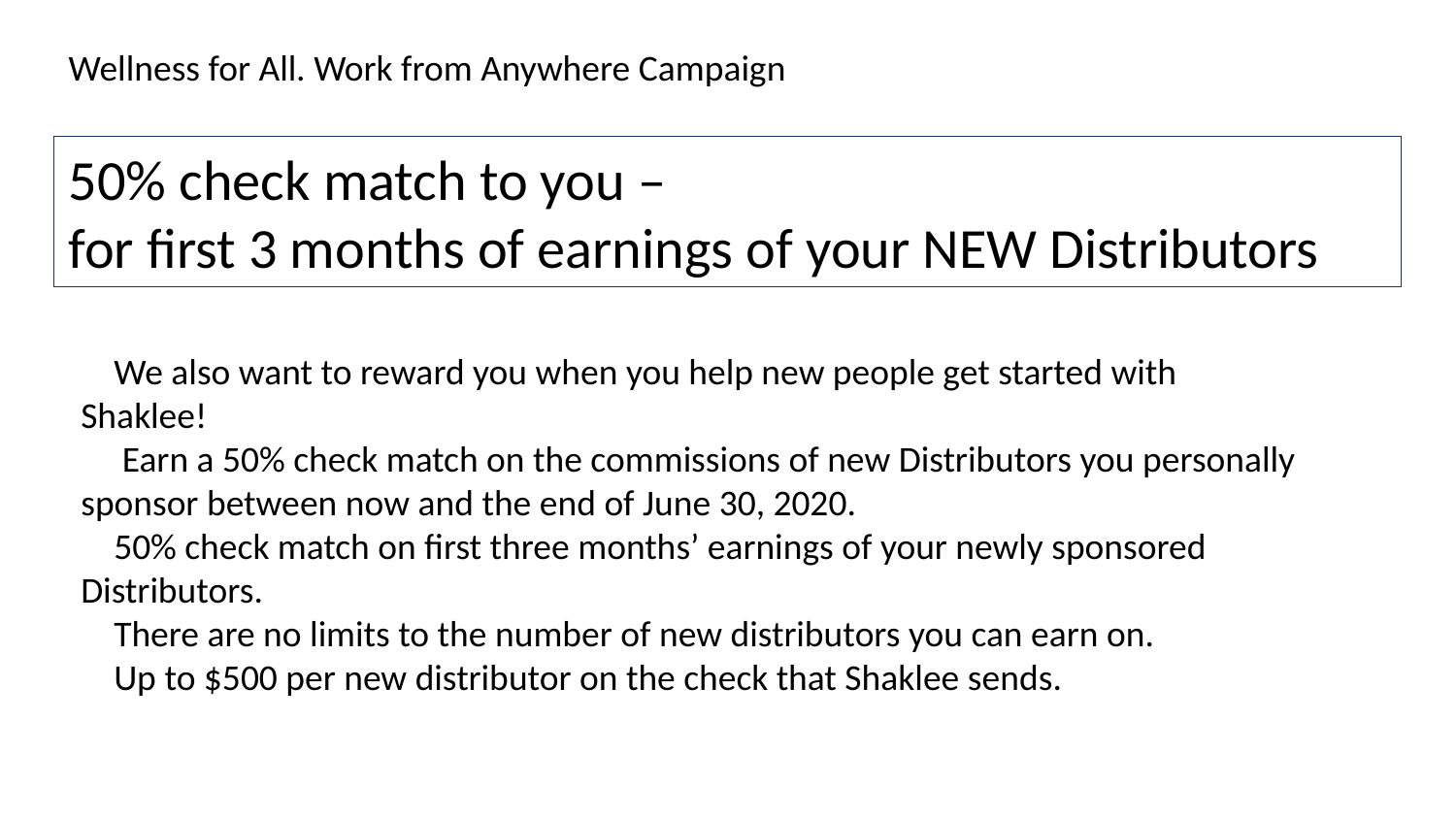

Wellness for All. Work from Anywhere Campaign
50% check match to you –
for first 3 months of earnings of your NEW Distributors
    We also want to reward you when you help new people get started with Shaklee!
     Earn a 50% check match on the commissions of new Distributors you personally sponsor between now and the end of June 30, 2020.
    50% check match on first three months’ earnings of your newly sponsored Distributors.
    There are no limits to the number of new distributors you can earn on.
    Up to $500 per new distributor on the check that Shaklee sends.